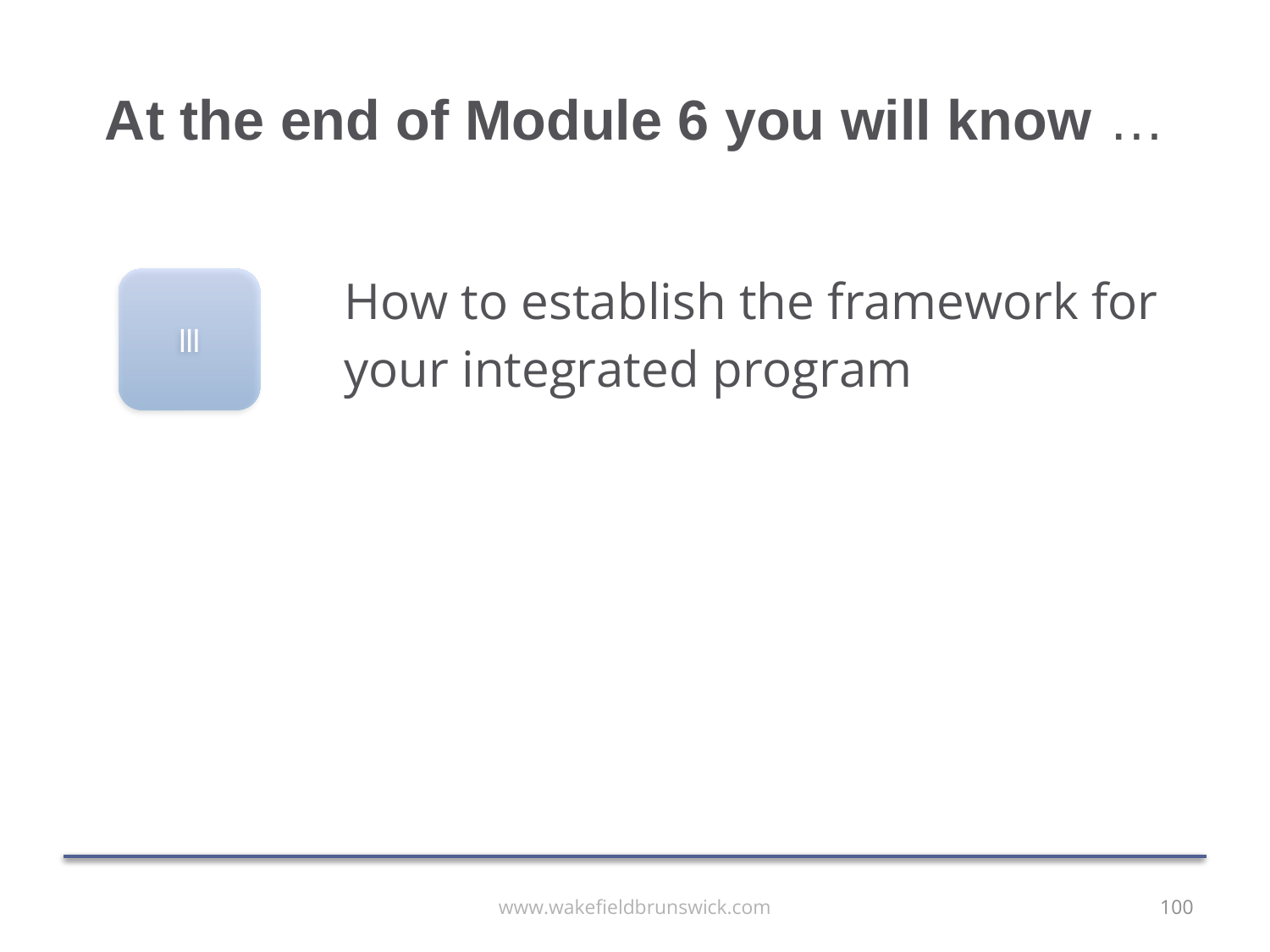

# At the end of Module 6 you will know …
How to establish the framework for your integrated program
lll
www.wakefieldbrunswick.com
100